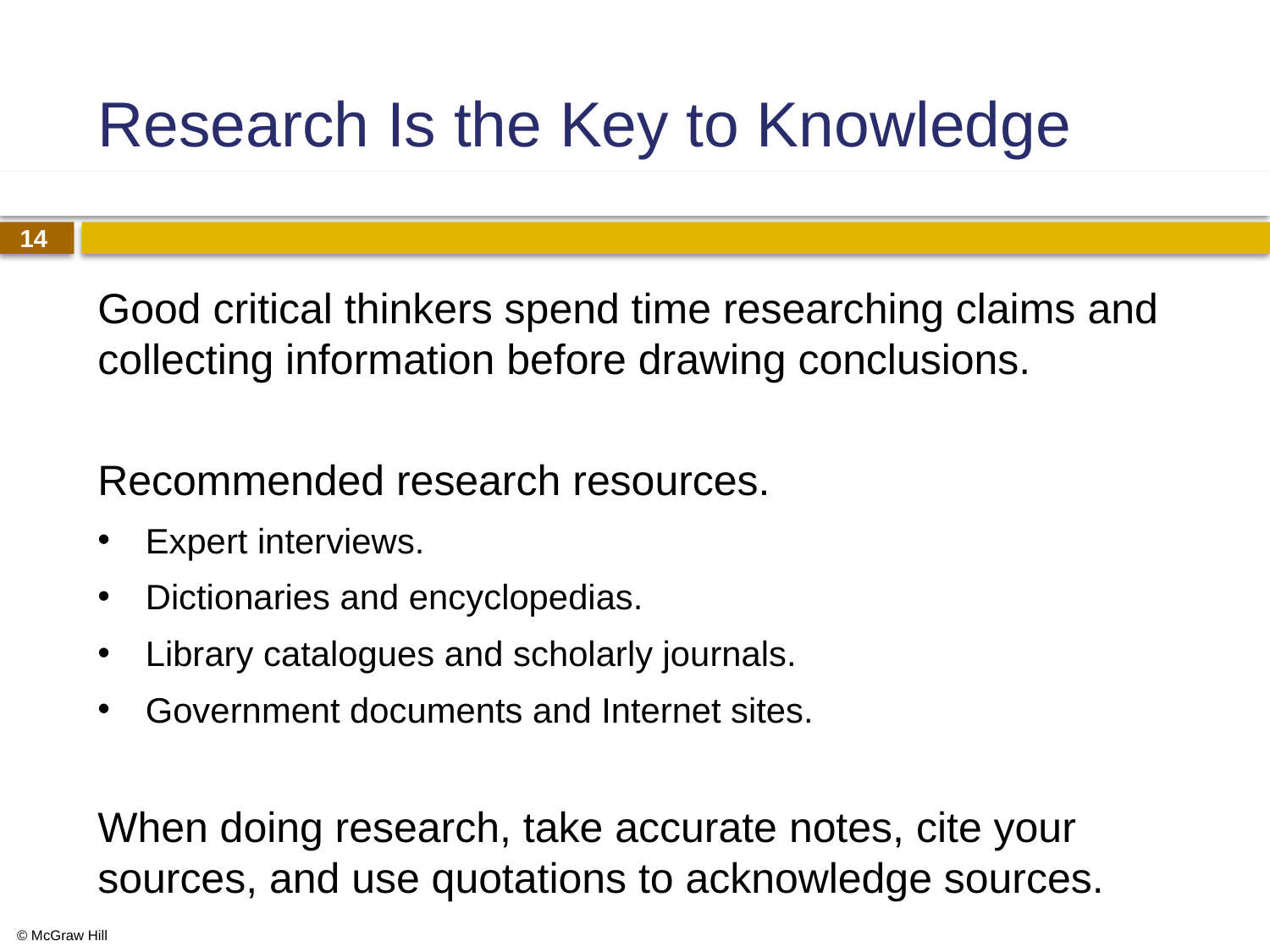

# Research Is the Key to Knowledge
Good critical thinkers spend time researching claims and collecting information before drawing conclusions.

Recommended research resources.
Expert interviews.
Dictionaries and encyclopedias.
Library catalogues and scholarly journals.
Government documents and Internet sites.

When doing research, take accurate notes, cite your sources, and use quotations to acknowledge sources.